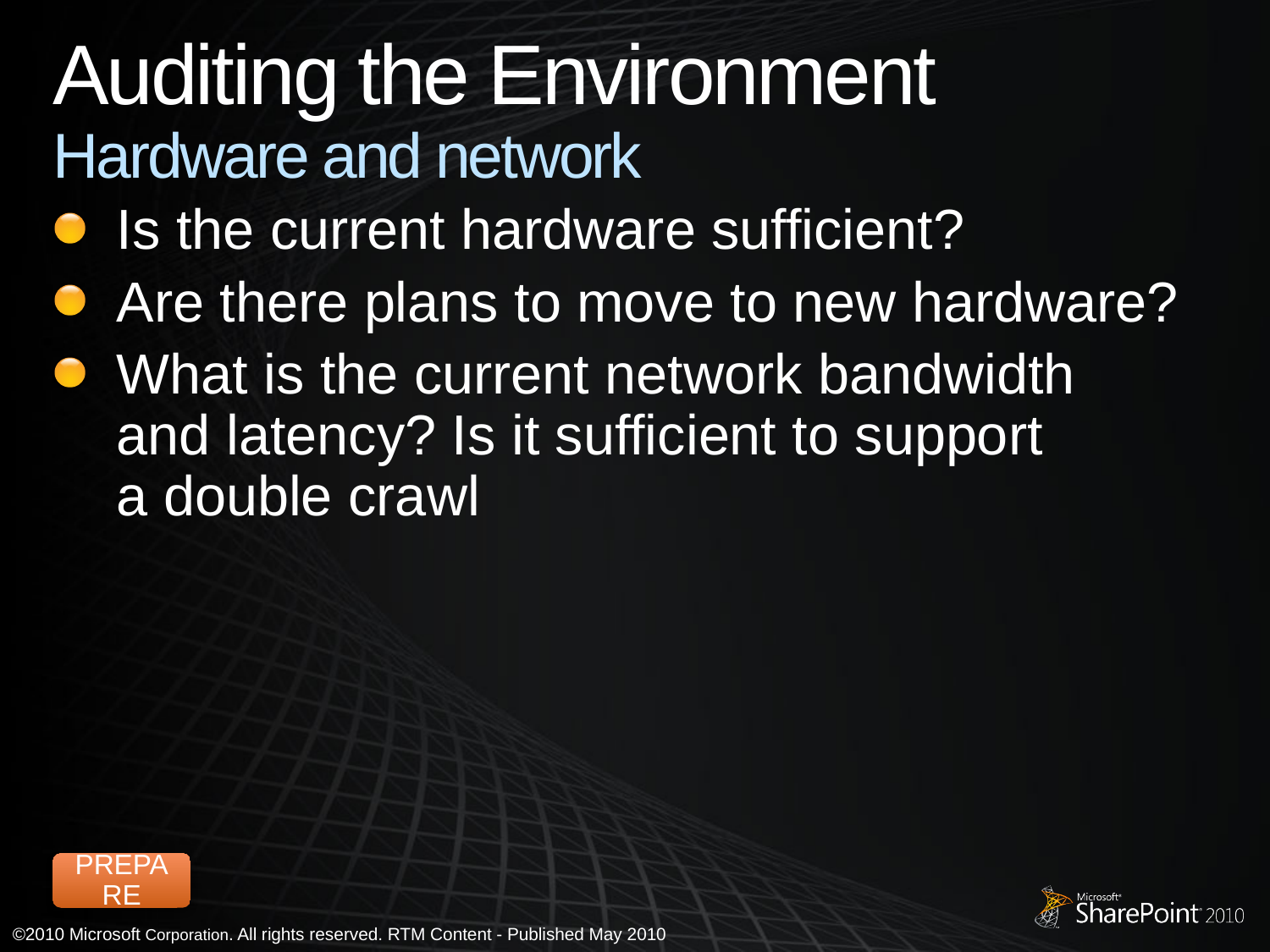

# Auditing the Environment Hardware and network
Is the current hardware sufficient?
Are there plans to move to new hardware?
What is the current network bandwidth
and latency? Is it sufficient to support
a double crawl